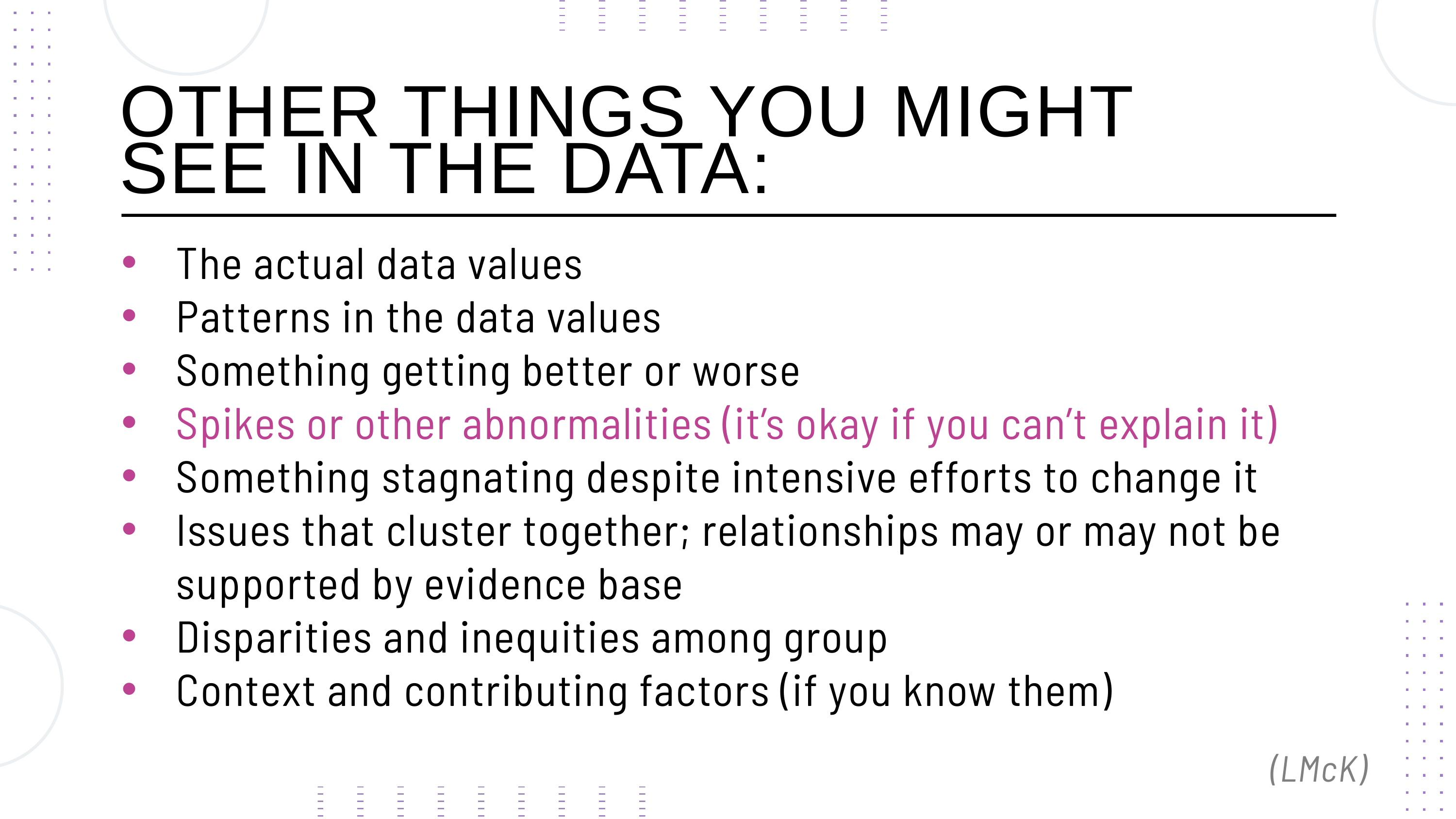

OTHER THINGS YOU MIGHT
SEE IN THE DATA:

The actual data values
Patterns in the data values
Something getting better or worse
Spikes or other abnormalities (it’s okay if you can’t explain it)
Something stagnating despite intensive efforts to change it
Issues that cluster together; relationships may or may not be supported by evidence base
Disparities and inequities among group
Context and contributing factors (if you know them)

(LMcK)